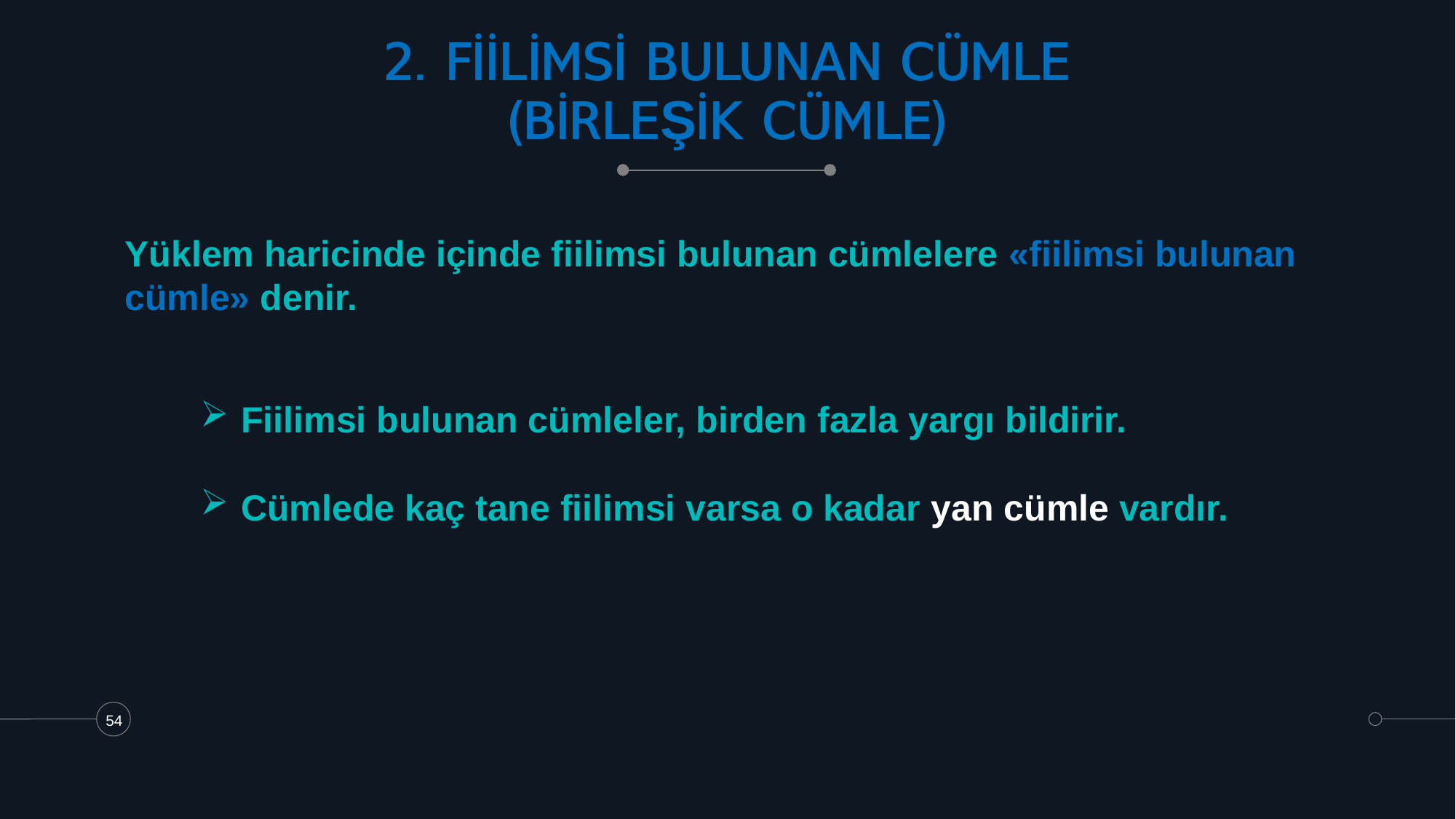

# 2. FİİLİMSİ BULUNAN CÜMLE (BİRLEŞİK CÜMLE)
Yüklem haricinde içinde fiilimsi bulunan cümlelere «fiilimsi bulunan cümle» denir.
Fiilimsi bulunan cümleler, birden fazla yargı bildirir.
Cümlede kaç tane fiilimsi varsa o kadar yan cümle vardır.
54